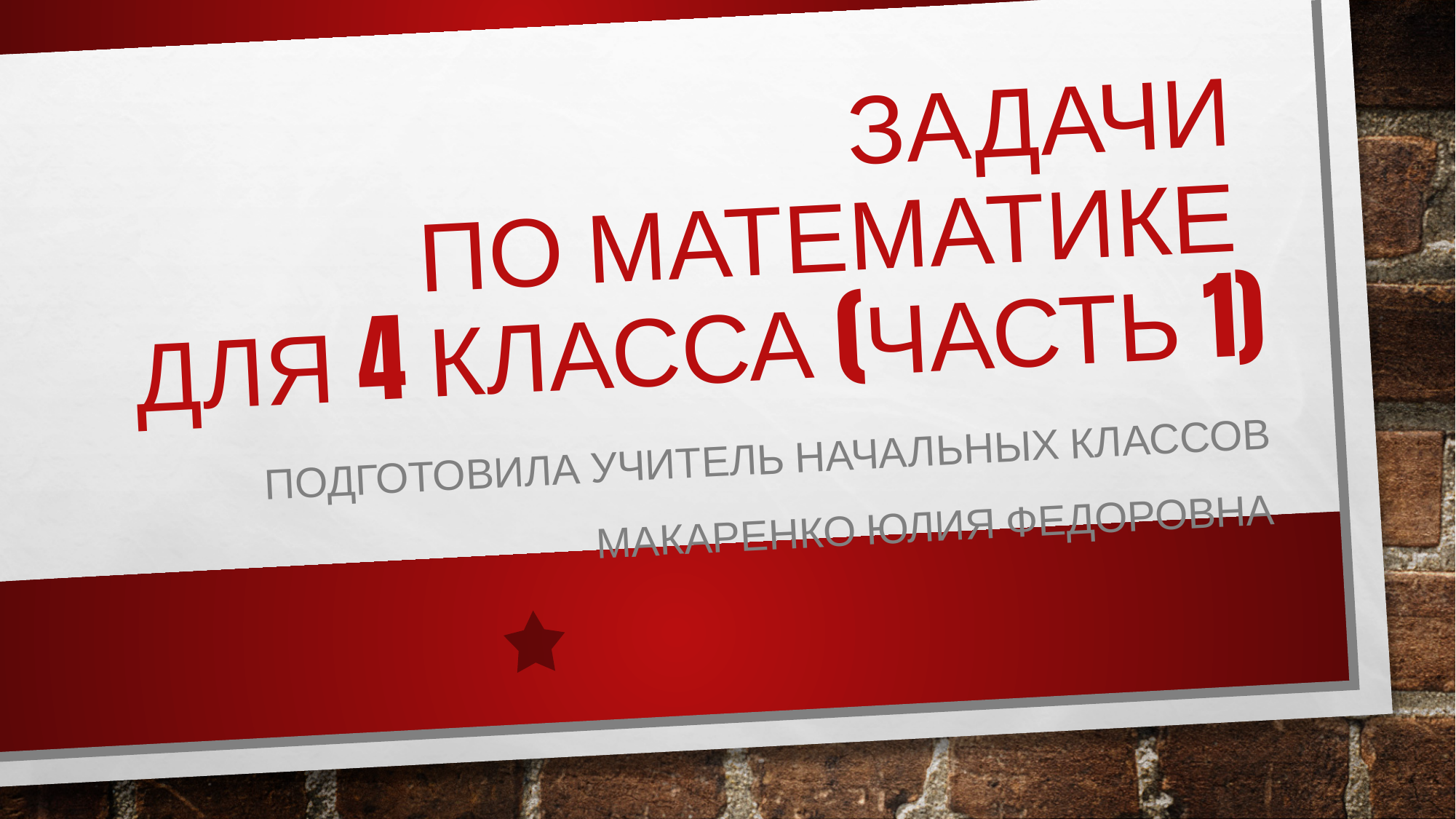

# задачи по математике для 4 класса (часть 1)
Подготовила учитель начальных классов
 Макаренко Юлия Федоровна